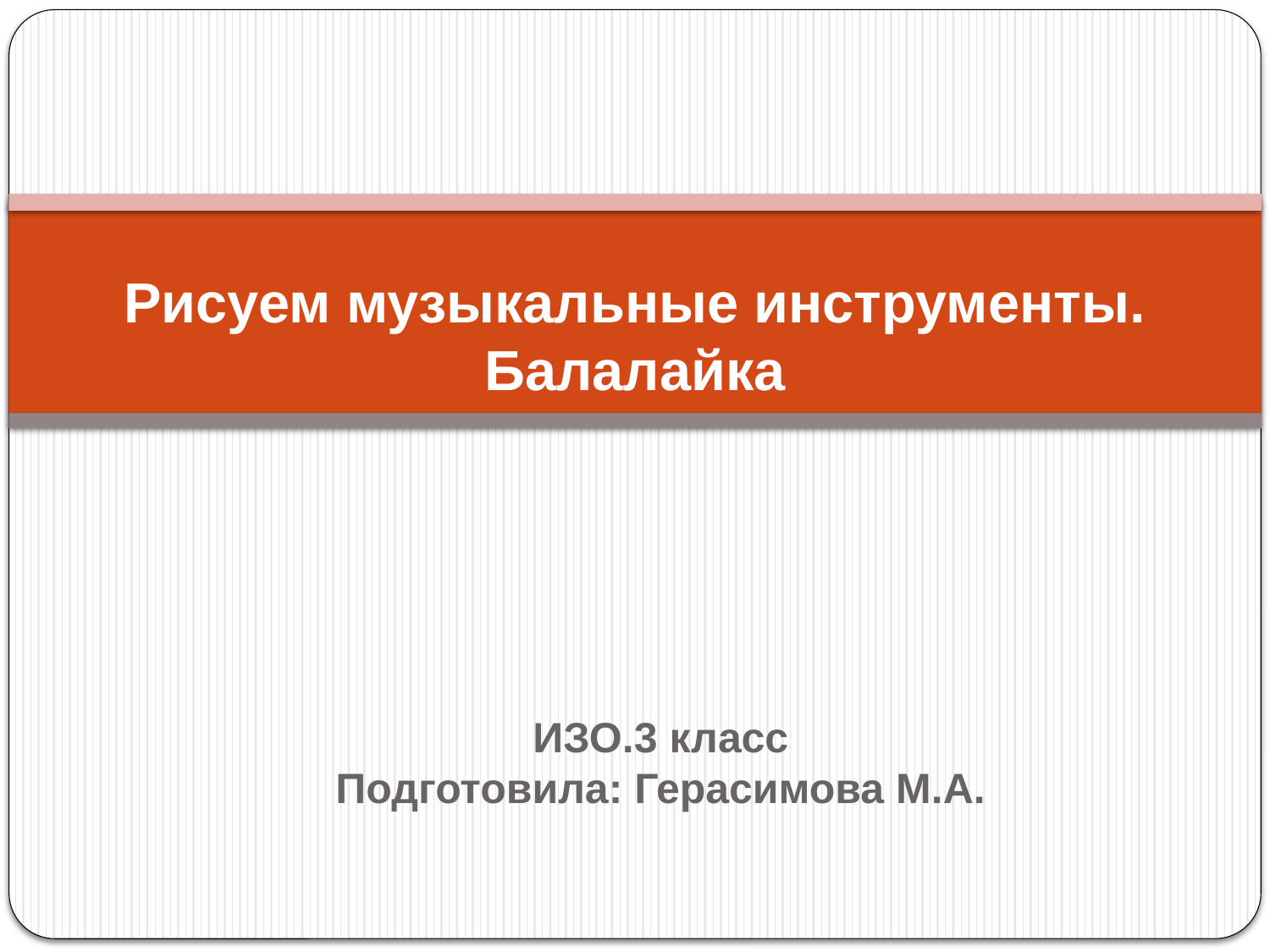

# Рисуем музыкальные инструменты. Балалайка
ИЗО.3 класс
Подготовила: Герасимова М.А.